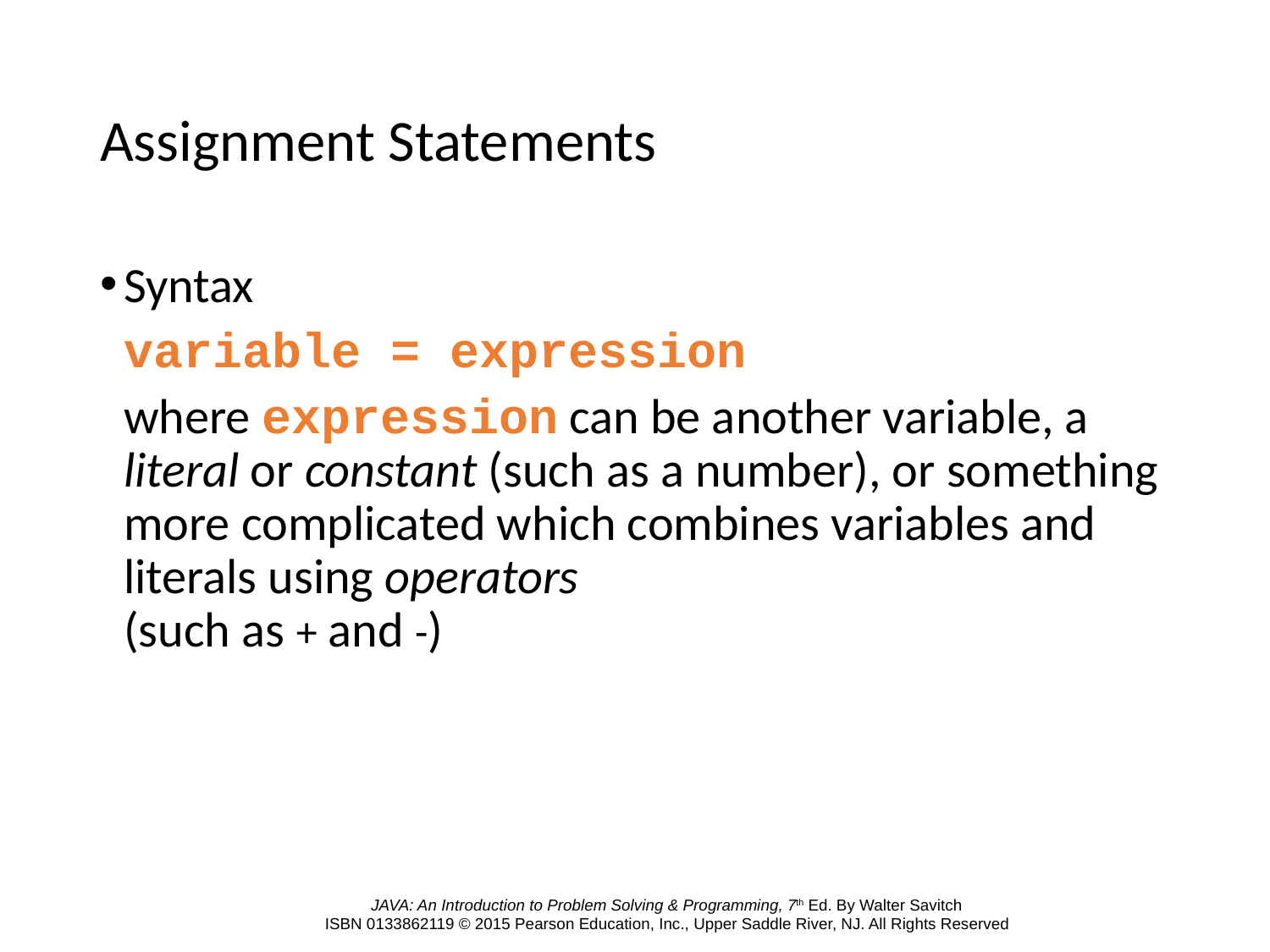

# Assignment Statements
Syntax
	variable = expression
	where expression can be another variable, a literal or constant (such as a number), or something more complicated which combines variables and literals using operators
(such as + and -)